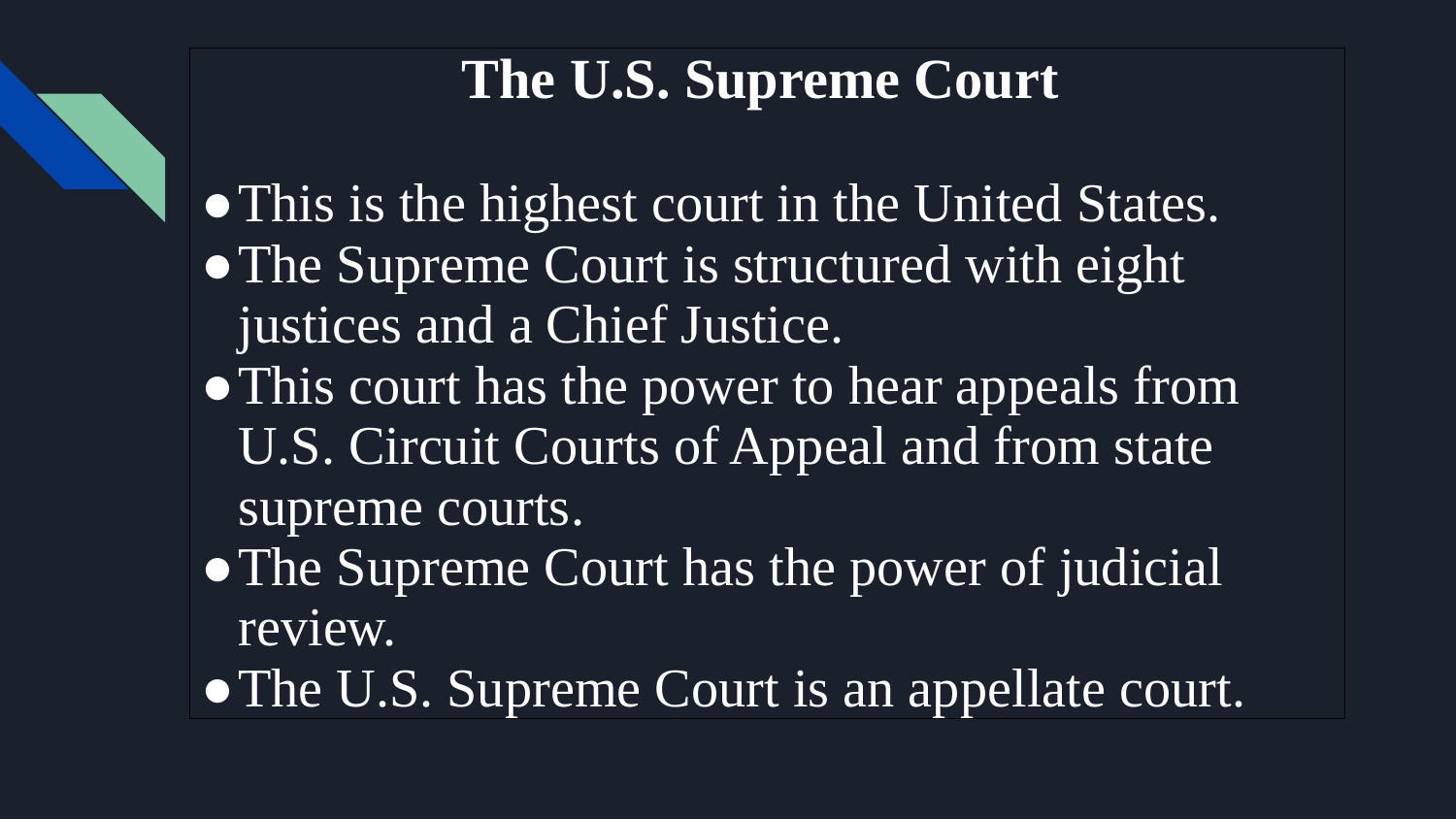

| The U.S. Supreme Court This is the highest court in the United States. The Supreme Court is structured with eight justices and a Chief Justice. This court has the power to hear appeals from U.S. Circuit Courts of Appeal and from state supreme courts. The Supreme Court has the power of judicial review. The U.S. Supreme Court is an appellate court. |
| --- |